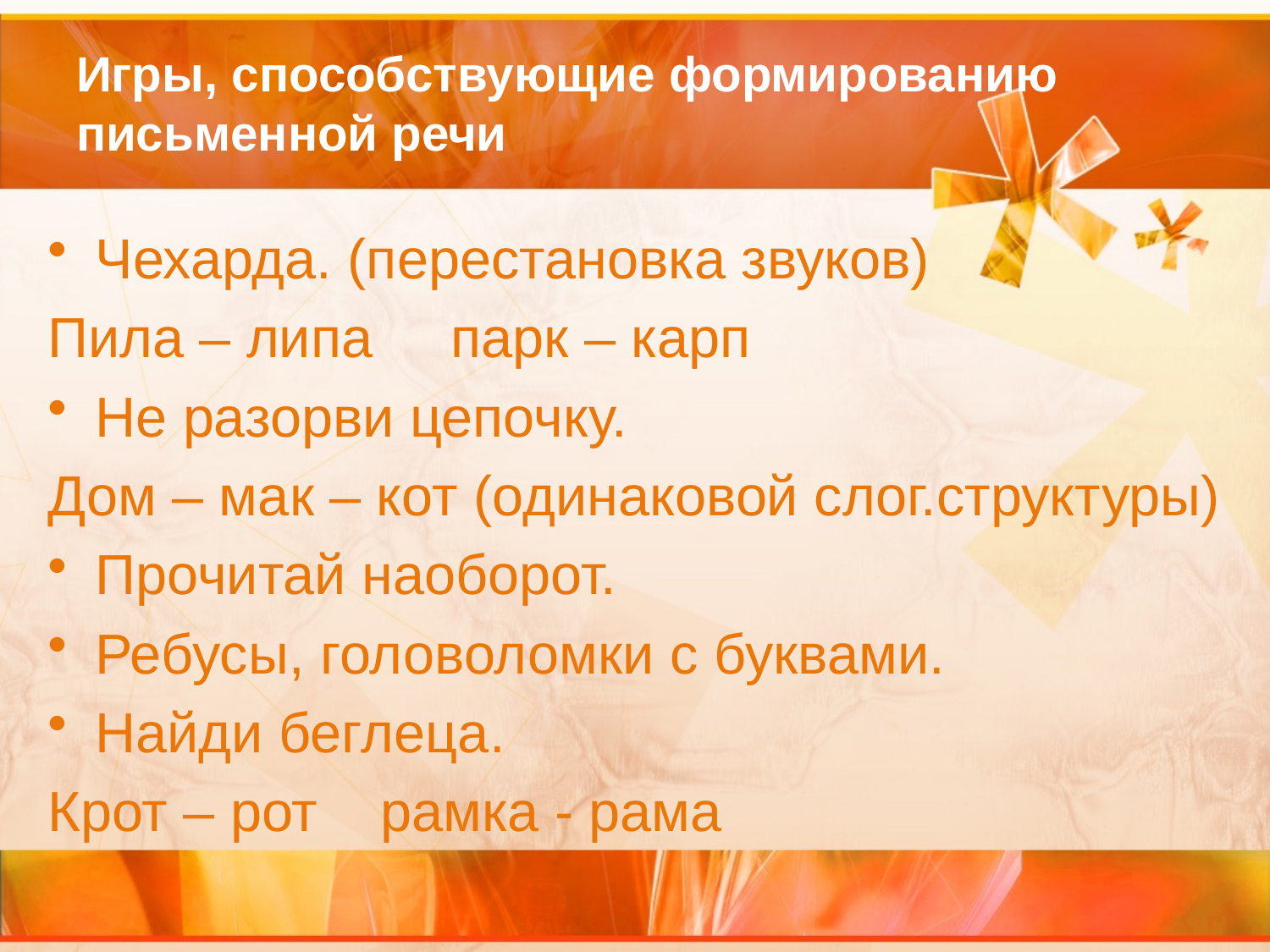

# Игры, способствующие формированию письменной речи
Чехарда. (перестановка звуков)
Пила – липа     парк – карп
Не разорви цепочку.
Дом – мак – кот (одинаковой слог.структуры)
Прочитай наоборот.
Ребусы, головоломки с буквами.
Найди беглеца.
Крот – рот    рамка - рама